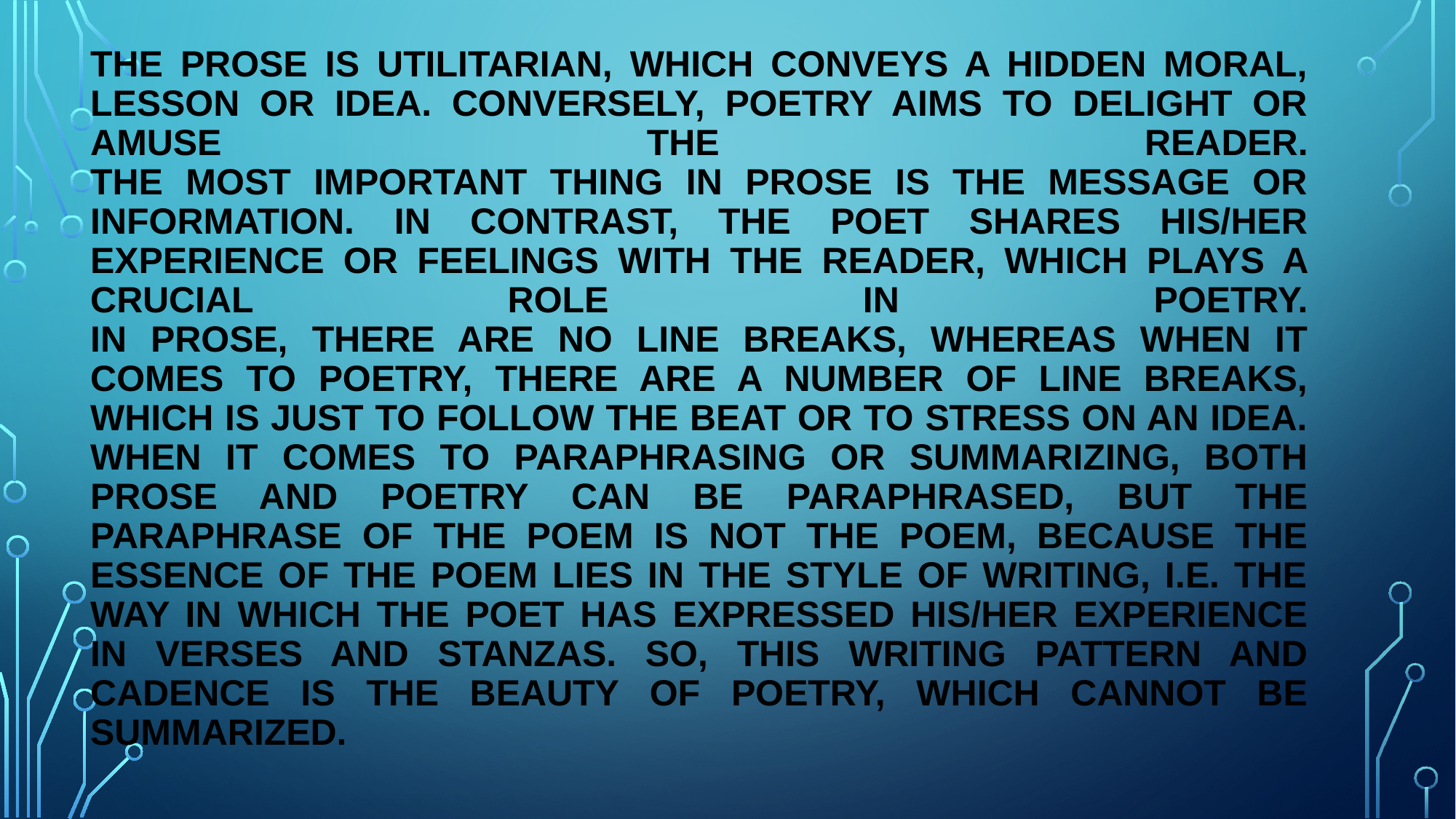

# The prose is utilitarian, which conveys a hidden moral, lesson or idea. Conversely, poetry aims to delight or amuse the reader. The most important thing in prose is the message or information. In contrast, the poet shares his/her experience or feelings with the reader, which plays a crucial role in poetry. In prose, there are no line breaks, whereas when it comes to poetry, there are a number of line breaks, which is just to follow the beat or to stress on an idea. When it comes to paraphrasing or summarizing, both prose and poetry can be paraphrased, but the paraphrase of the poem is not the poem, because the essence of the poem lies in the style of writing, i.e. the way in which the poet has expressed his/her experience in verses and stanzas. So, this writing pattern and cadence is the beauty of poetry, which cannot be summarized.